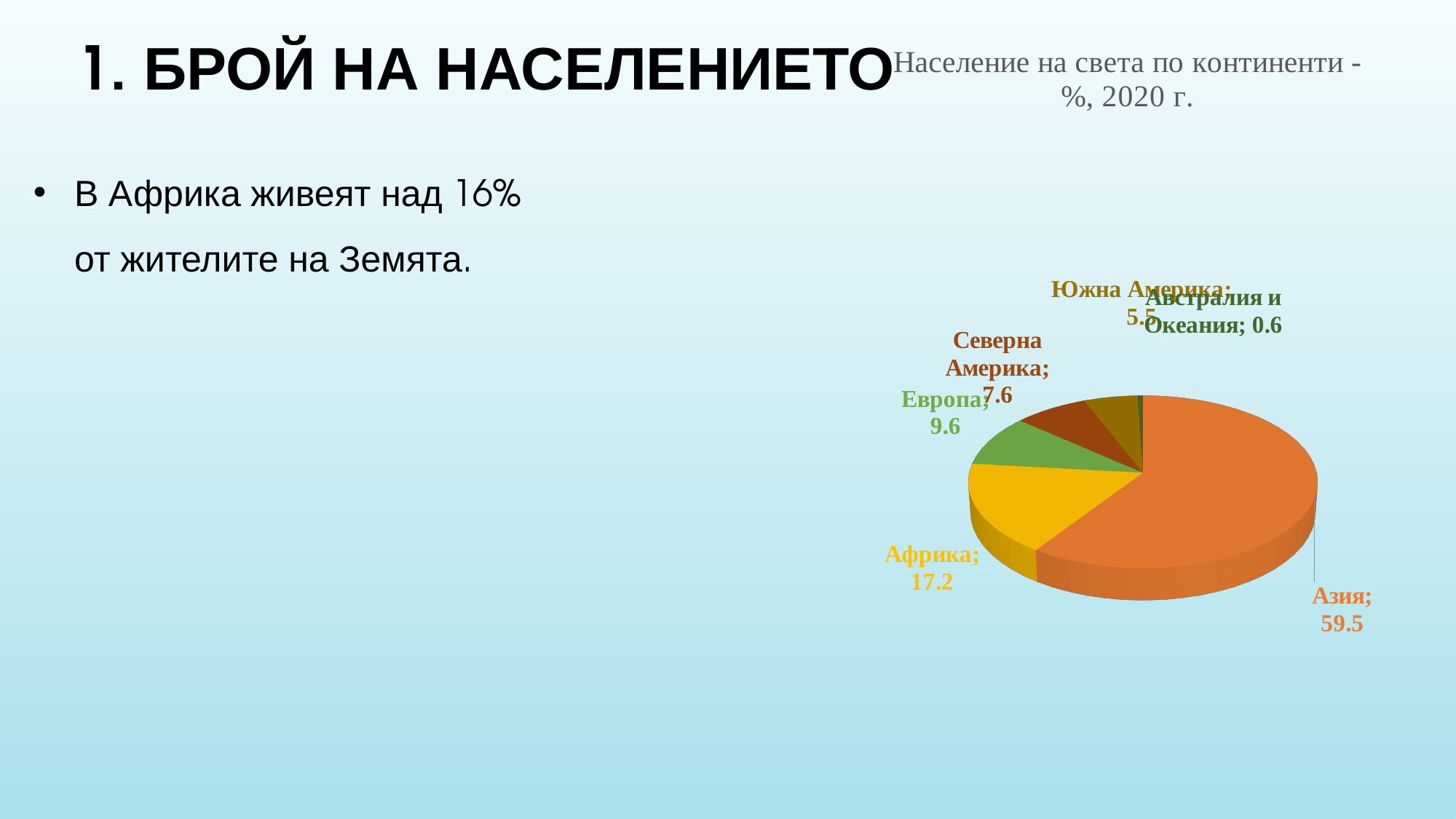

[unsupported chart]

# 1. Брой на населението
В Африка живеят над 16% от жителите на Земята.